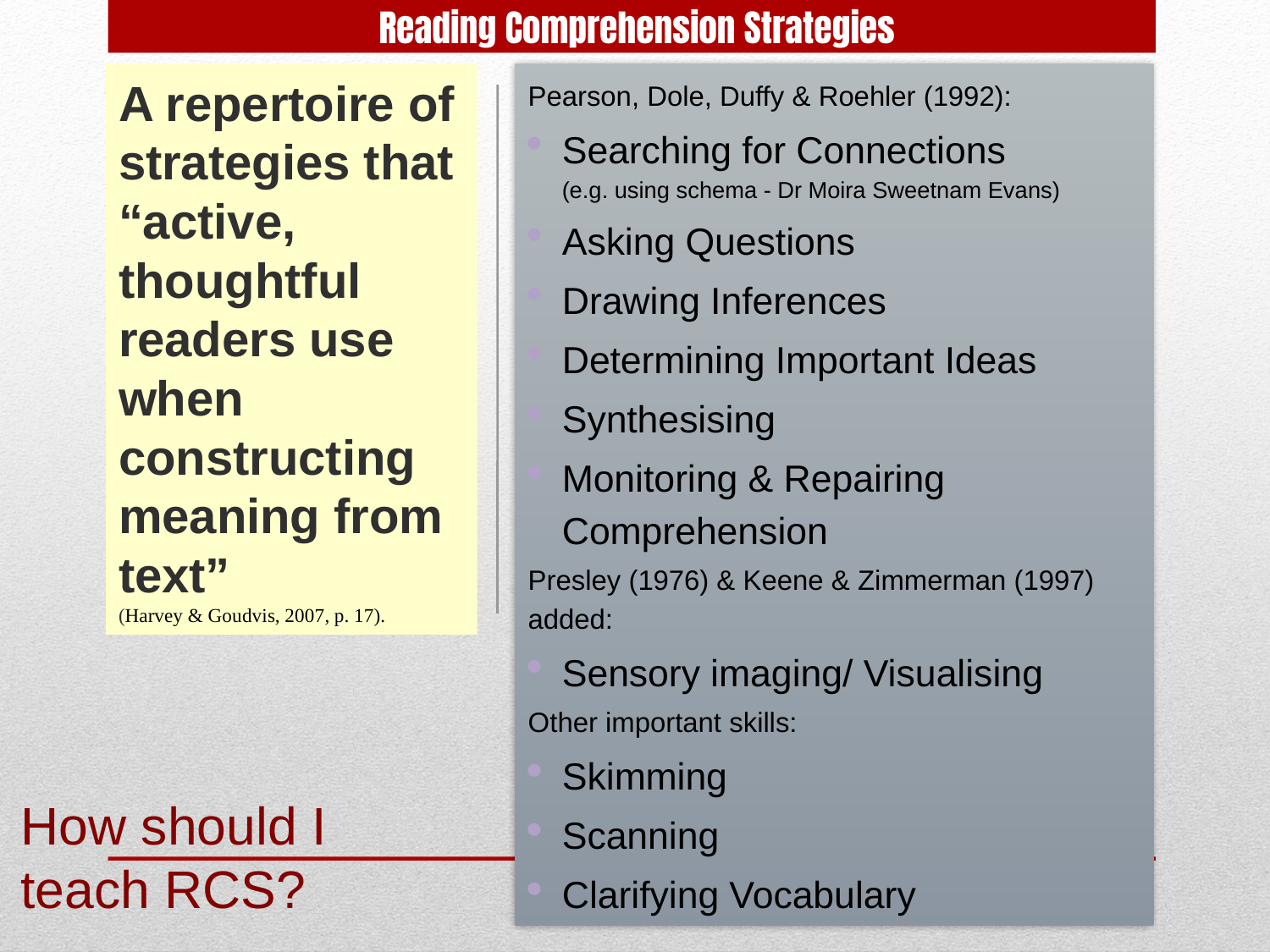

Reading Comprehension Strategies
A repertoire of strategies that “active, thoughtful readers use when constructing meaning from text”
(Harvey & Goudvis, 2007, p. 17).
Pearson, Dole, Duffy & Roehler (1992):
Searching for Connections
(e.g. using schema - Dr Moira Sweetnam Evans)
Asking Questions
Drawing Inferences
Determining Important Ideas
Synthesising
Monitoring & Repairing Comprehension
Presley (1976) & Keene & Zimmerman (1997) added:
Sensory imaging/ Visualising
Other important skills:
Skimming
Scanning
Clarifying Vocabulary
How should I teach RCS?